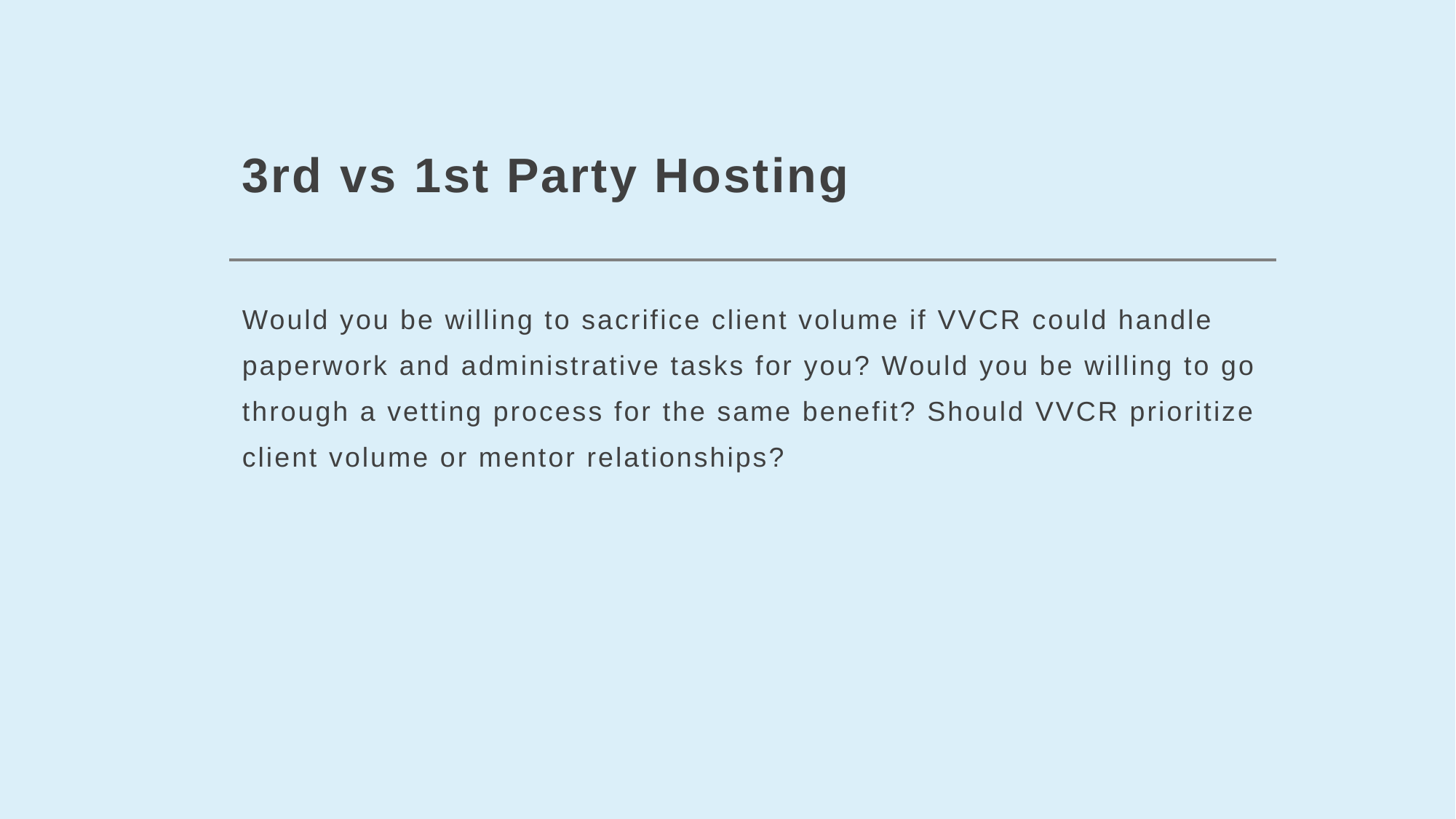

# 3rd vs 1st Party Hosting
Would you be willing to sacrifice client volume if VVCR could handle paperwork and administrative tasks for you? Would you be willing to go through a vetting process for the same benefit? Should VVCR prioritize client volume or mentor relationships?